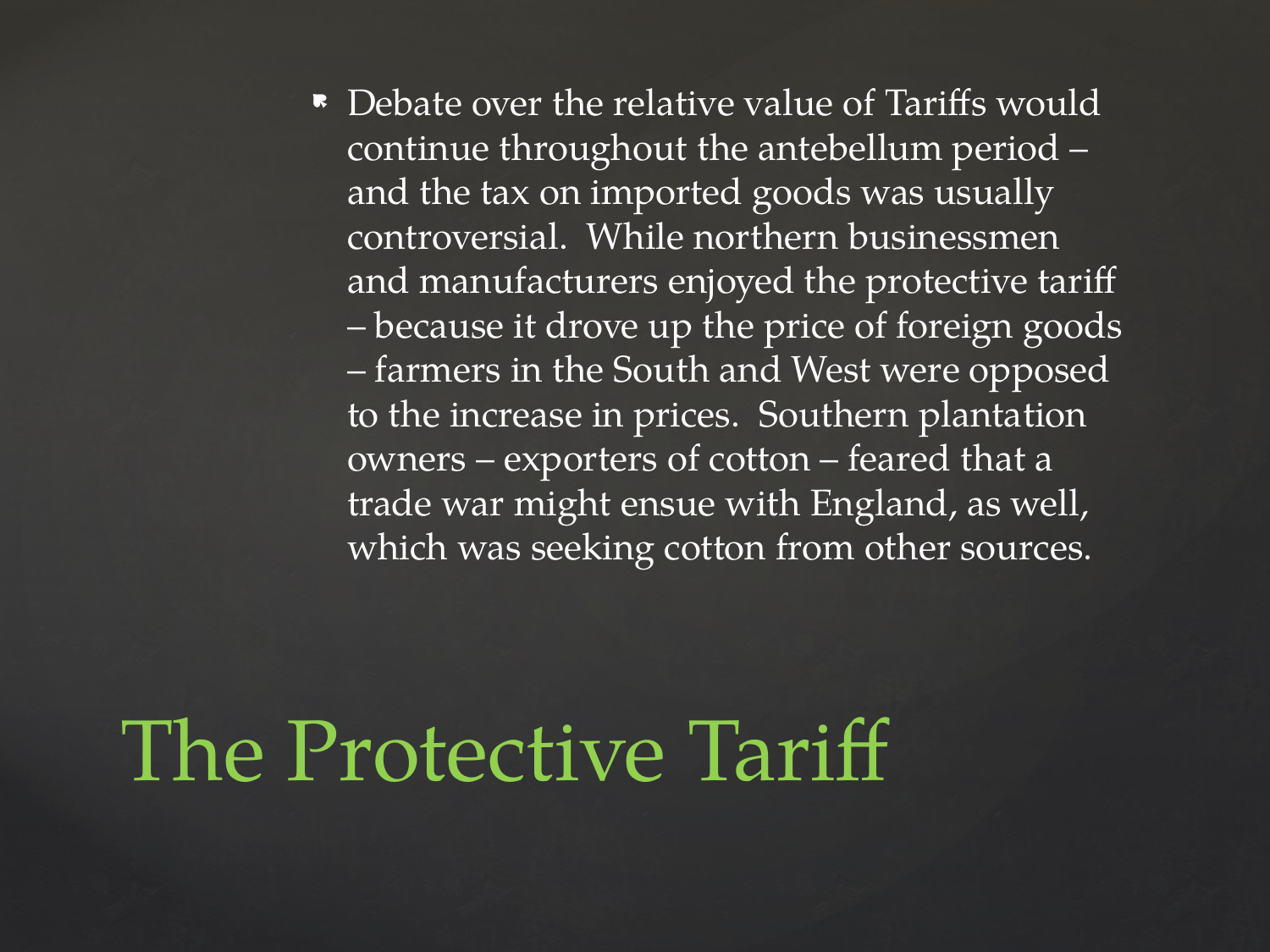

Debate over the relative value of Tariffs would continue throughout the antebellum period – and the tax on imported goods was usually controversial.  While northern businessmen and manufacturers enjoyed the protective tariff – because it drove up the price of foreign goods – farmers in the South and West were opposed to the increase in prices.  Southern plantation owners – exporters of cotton – feared that a trade war might ensue with England, as well, which was seeking cotton from other sources.

# The Protective Tariff